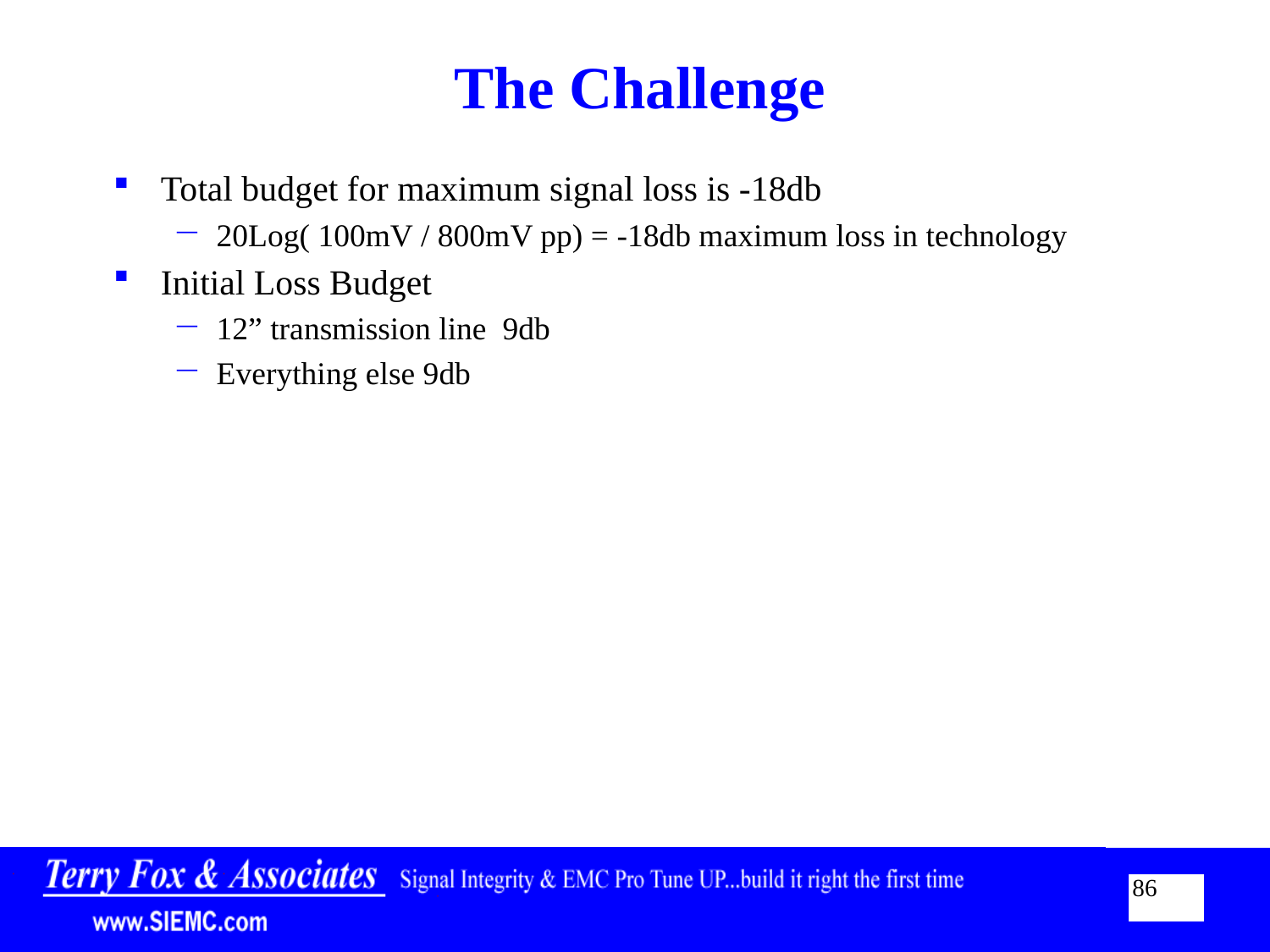

# The Challenge
Total budget for maximum signal loss is -18db
20Log( 100mV / 800mV pp) = -18db maximum loss in technology
Initial Loss Budget
12” transmission line  9db
Everything else 9db

86